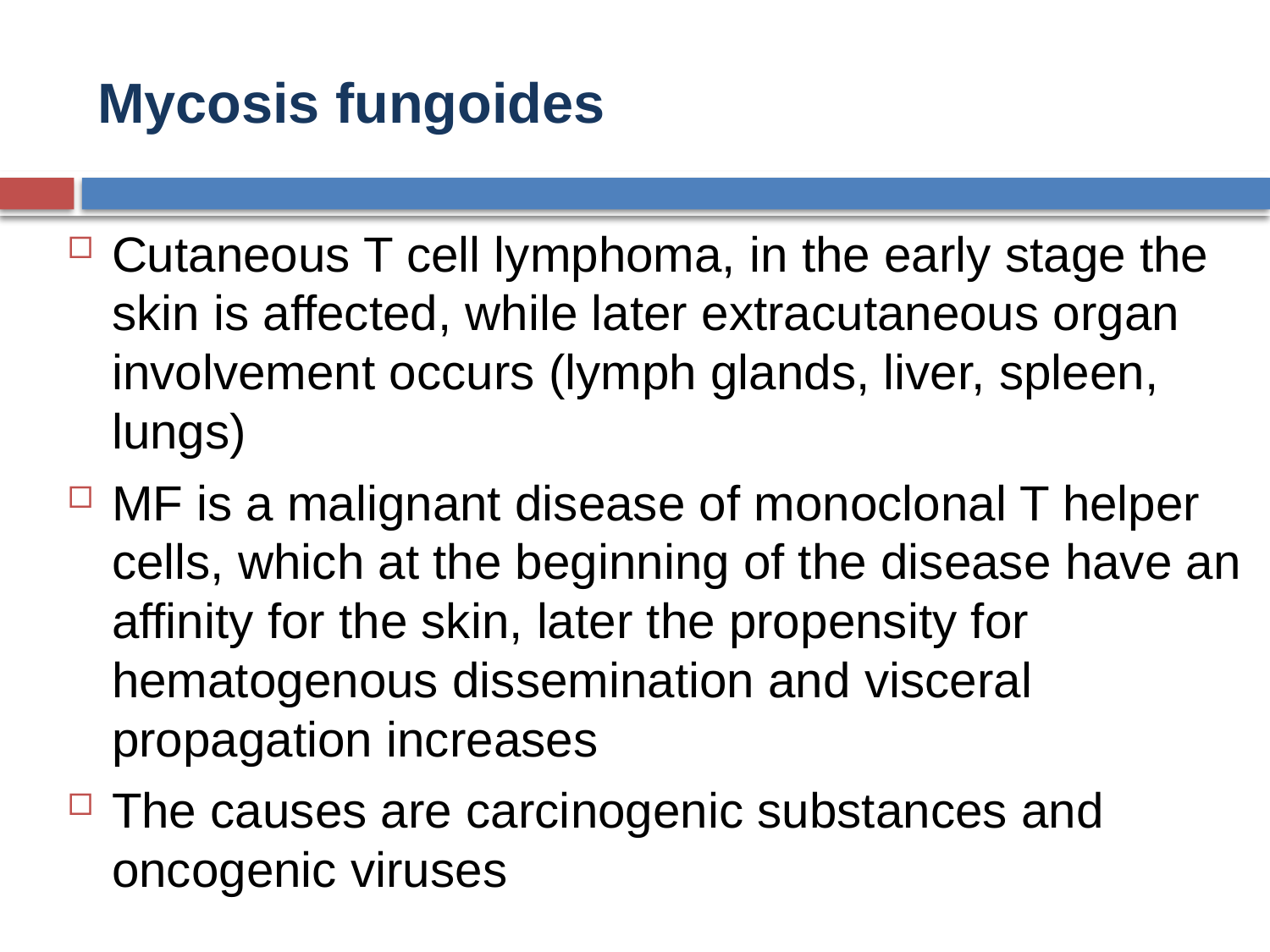

# Mycosis fungoides
Cutaneous T cell lymphoma, in the early stage the skin is affected, while later extracutaneous organ involvement occurs (lymph glands, liver, spleen, lungs)
MF is a malignant disease of monoclonal T helper cells, which at the beginning of the disease have an affinity for the skin, later the propensity for hematogenous dissemination and visceral propagation increases
The causes are carcinogenic substances and oncogenic viruses